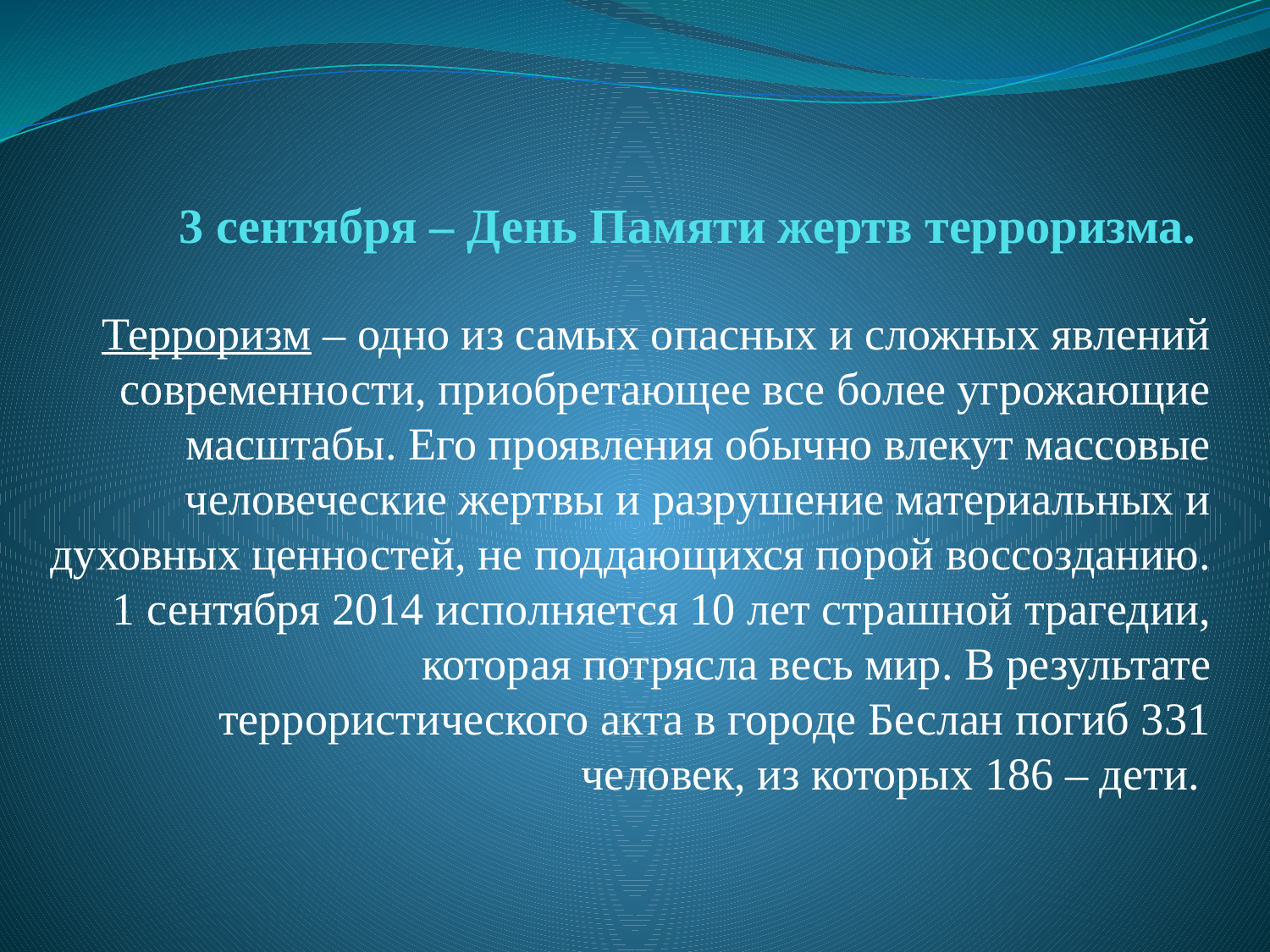

# 3 сентября – День Памяти жертв терроризма.
Терроризм – одно из самых опасных и сложных явлений современности, приобретающее все более угрожающие масштабы. Его проявления обычно влекут массовые человеческие жертвы и разрушение материальных и духовных ценностей, не поддающихся порой воссозданию. 1 сентября 2014 исполняется 10 лет страшной трагедии, которая потрясла весь мир. В результате террористического акта в городе Беслан погиб 331 человек, из которых 186 – дети.